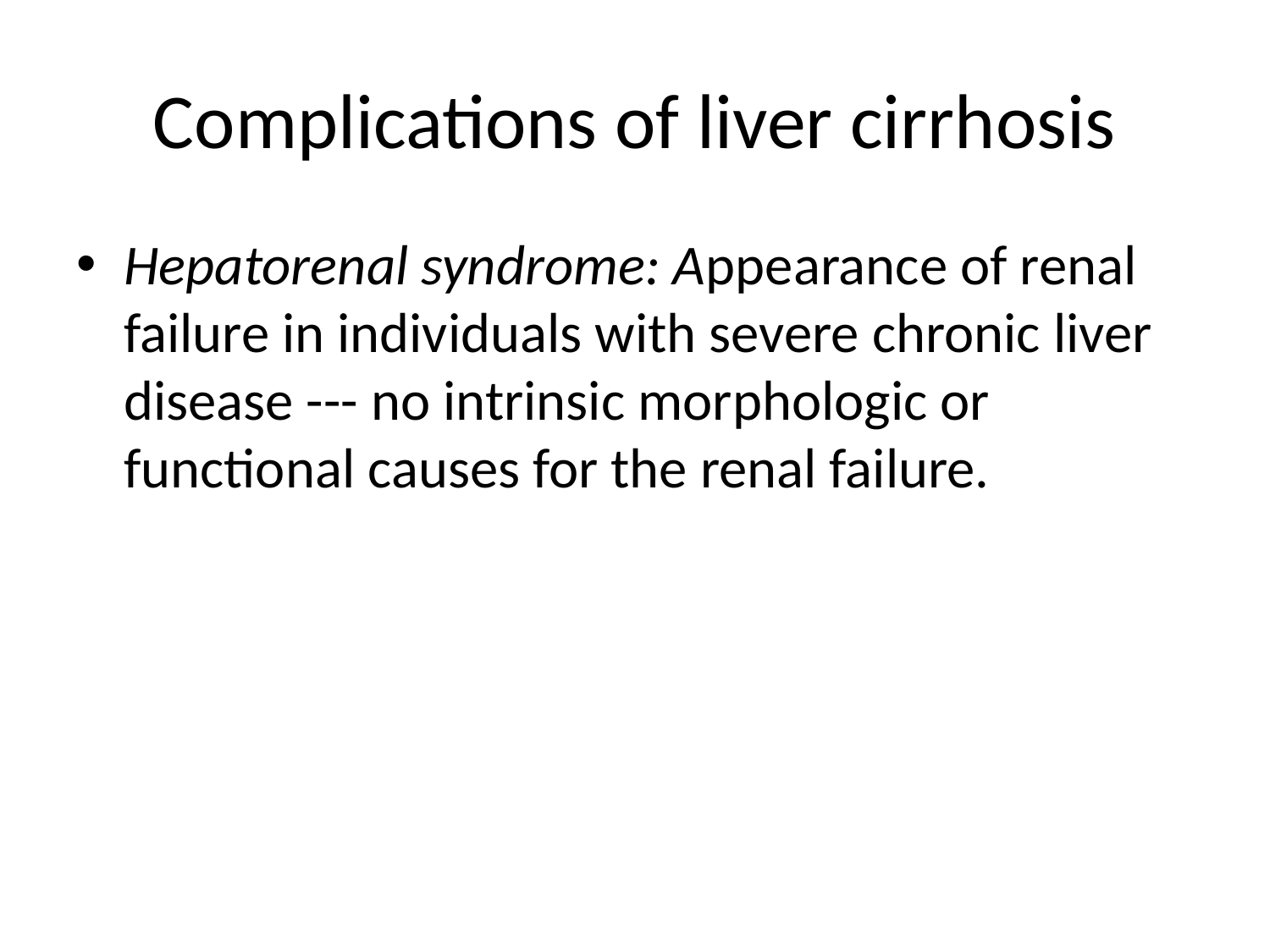

# Complications of liver cirrhosis
Hepatorenal syndrome: Appearance of renal failure in individuals with severe chronic liver disease --- no intrinsic morphologic or functional causes for the renal failure.